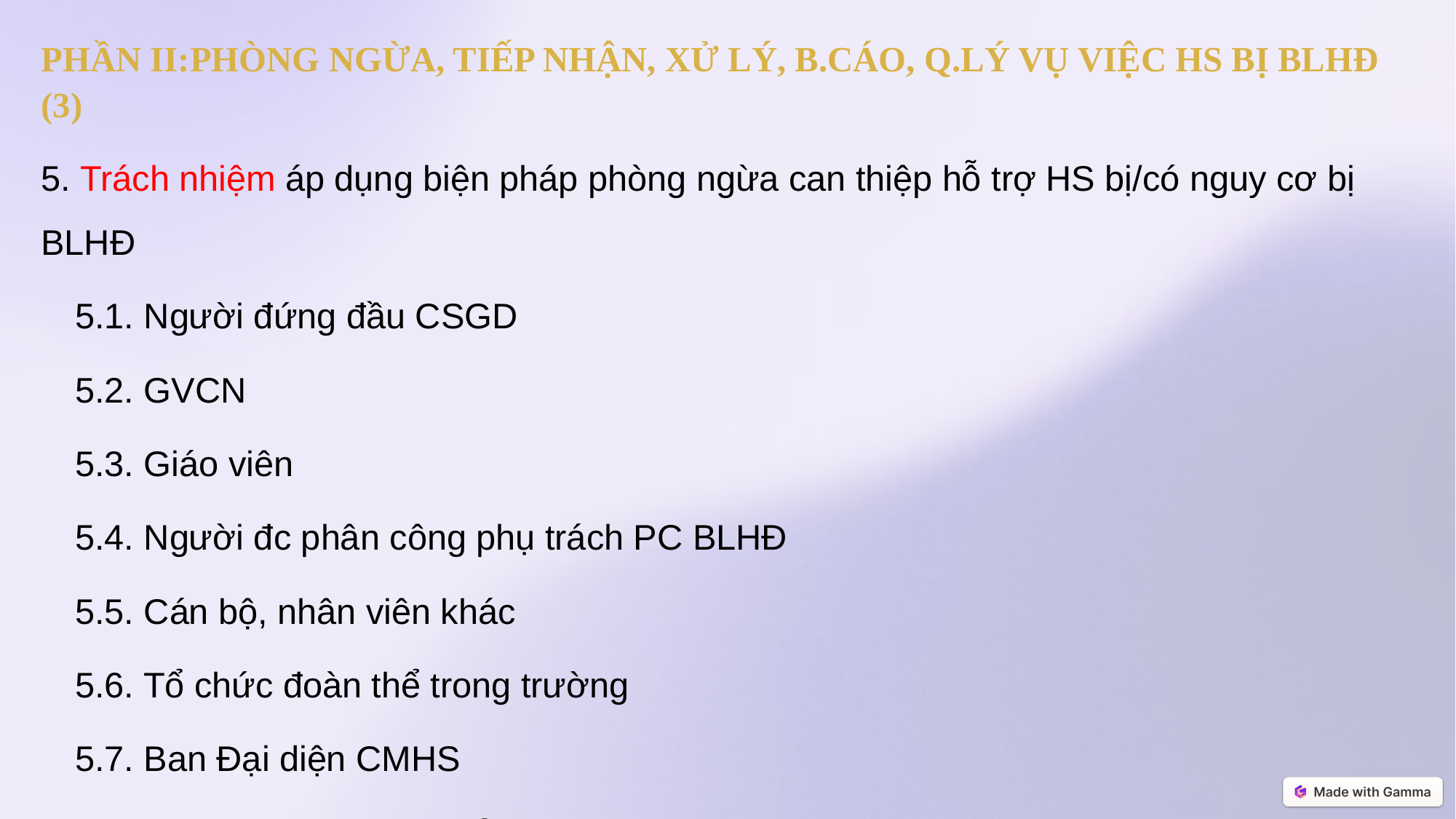

PHẦN II:PHÒNG NGỪA, TIẾP NHẬN, XỬ LÝ, B.CÁO, Q.LÝ VỤ VIỆC HS BỊ BLHĐ (3)
5. Trách nhiệm áp dụng biện pháp phòng ngừa can thiệp hỗ trợ HS bị/có nguy cơ bị BLHĐ
5.1. Người đứng đầu CSGD
5.2. GVCN
5.3. Giáo viên
5.4. Người đc phân công phụ trách PC BLHĐ
5.5. Cán bộ, nhân viên khác
5.6. Tổ chức đoàn thể trong trường
5.7. Ban Đại diện CMHS
5.8. Vai trò, trách nhiệm của HS